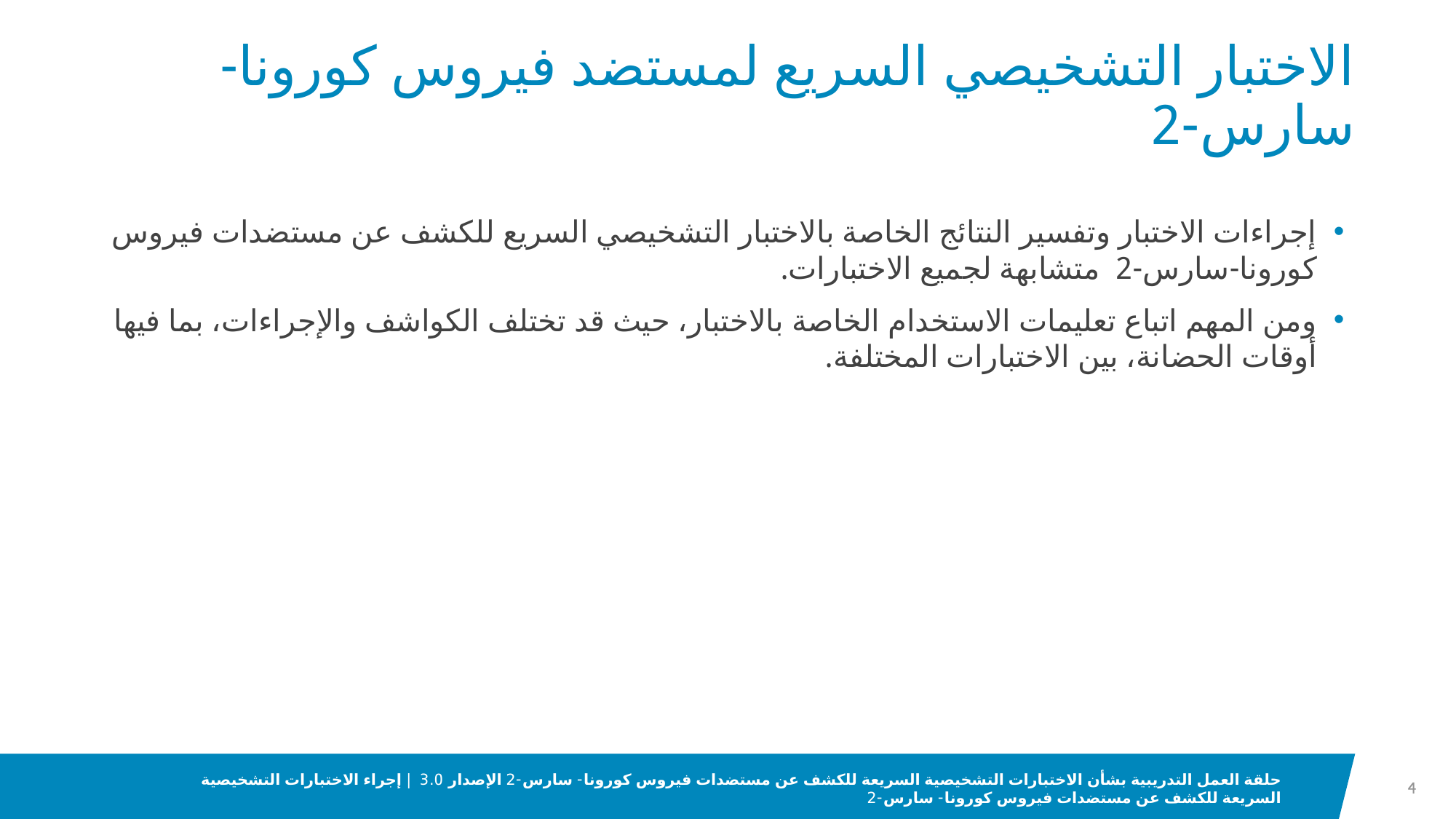

# الاختبار التشخيصي السريع لمستضد فيروس كورونا-سارس-2
إجراءات الاختبار وتفسير النتائج الخاصة بالاختبار التشخيصي السريع للكشف عن مستضدات فيروس كورونا-سارس-2  متشابهة لجميع الاختبارات.
ومن المهم اتباع تعليمات الاستخدام الخاصة بالاختبار، حيث قد تختلف الكواشف والإجراءات، بما فيها أوقات الحضانة، بين الاختبارات المختلفة.

4
حلقة العمل التدريبية بشأن الاختبارات التشخيصية السريعة للكشف عن مستضدات فيروس كورونا- سارس-2 الإصدار 3.0 | إجراء الاختبارات التشخيصية السريعة للكشف عن مستضدات فيروس كورونا- سارس-2